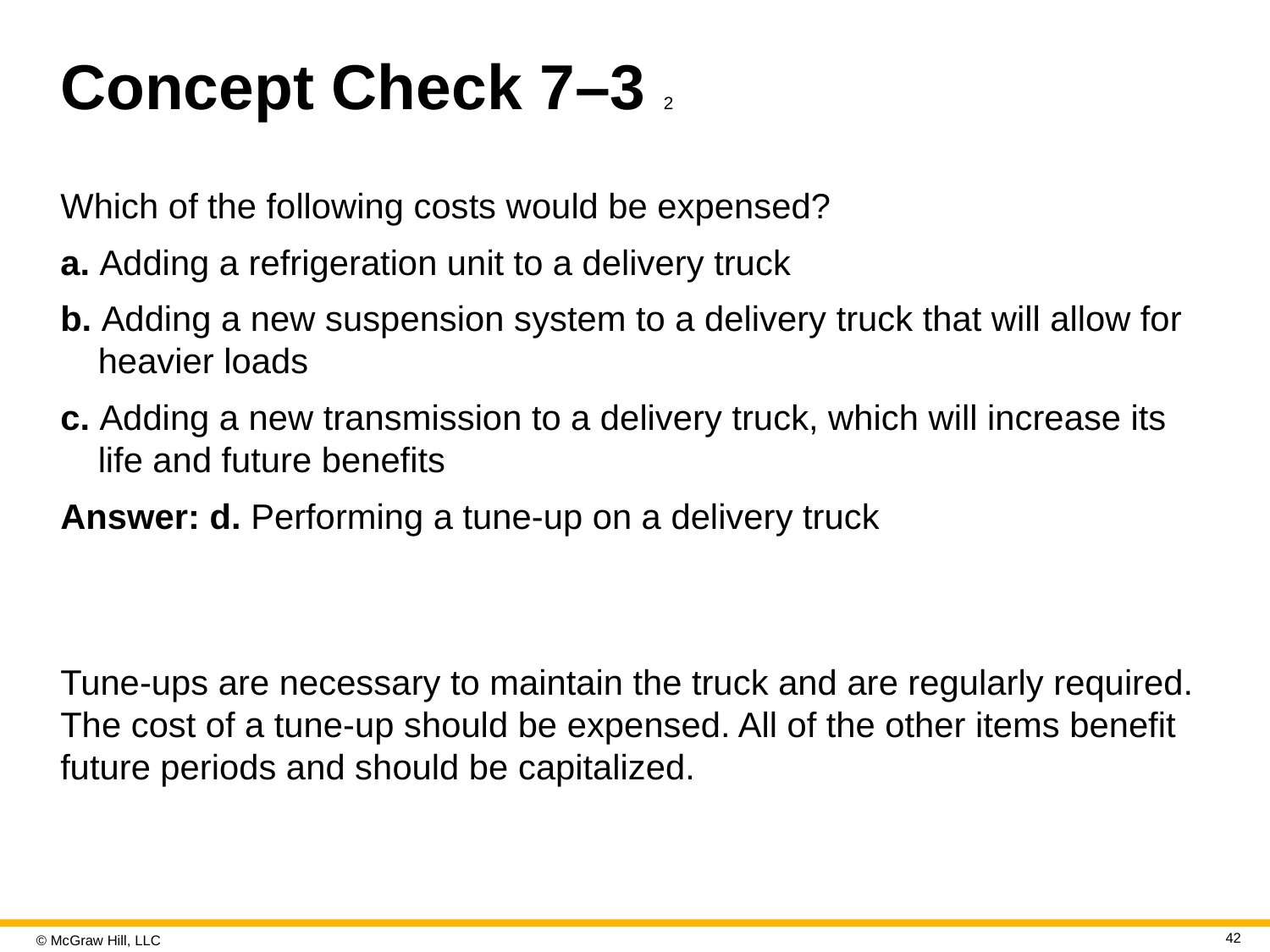

# Concept Check 7–3 2
Which of the following costs would be expensed?
a. Adding a refrigeration unit to a delivery truck
b. Adding a new suspension system to a delivery truck that will allow for heavier loads
c. Adding a new transmission to a delivery truck, which will increase its life and future benefits
Answer: d. Performing a tune-up on a delivery truck
Tune-ups are necessary to maintain the truck and are regularly required. The cost of a tune-up should be expensed. All of the other items benefit future periods and should be capitalized.
42